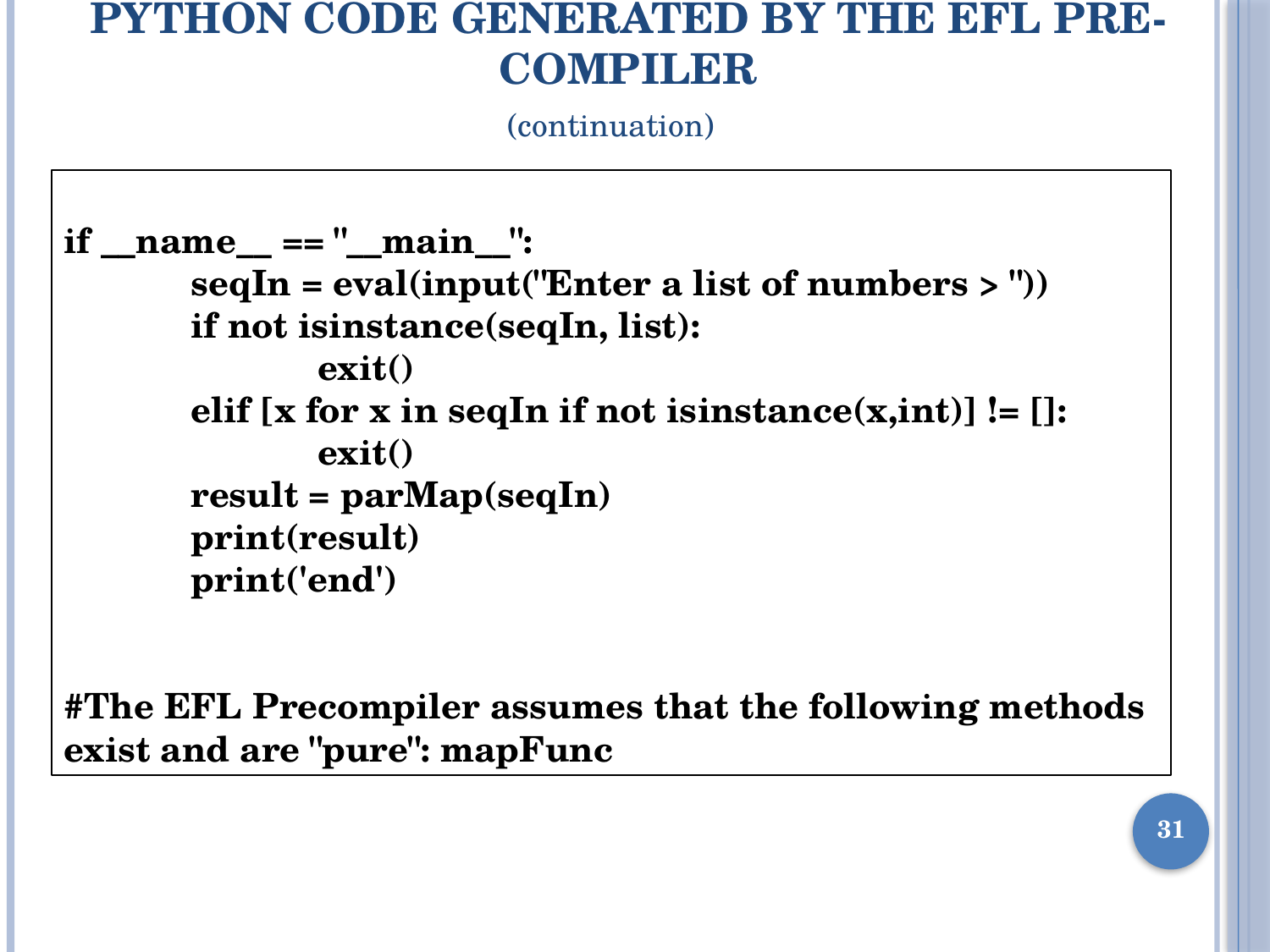

# Python code generated by the EFL pre-compiler
(continuation)

if __name__ == "__main__":
	seqIn = eval(input("Enter a list of numbers > "))
	if not isinstance(seqIn, list):
		exit()
	elif [x for x in seqIn if not isinstance(x,int)] != []:
		exit()
	result = parMap(seqIn)
	print(result)
	print('end')

#The EFL Precompiler assumes that the following methods exist and are "pure": mapFunc
31